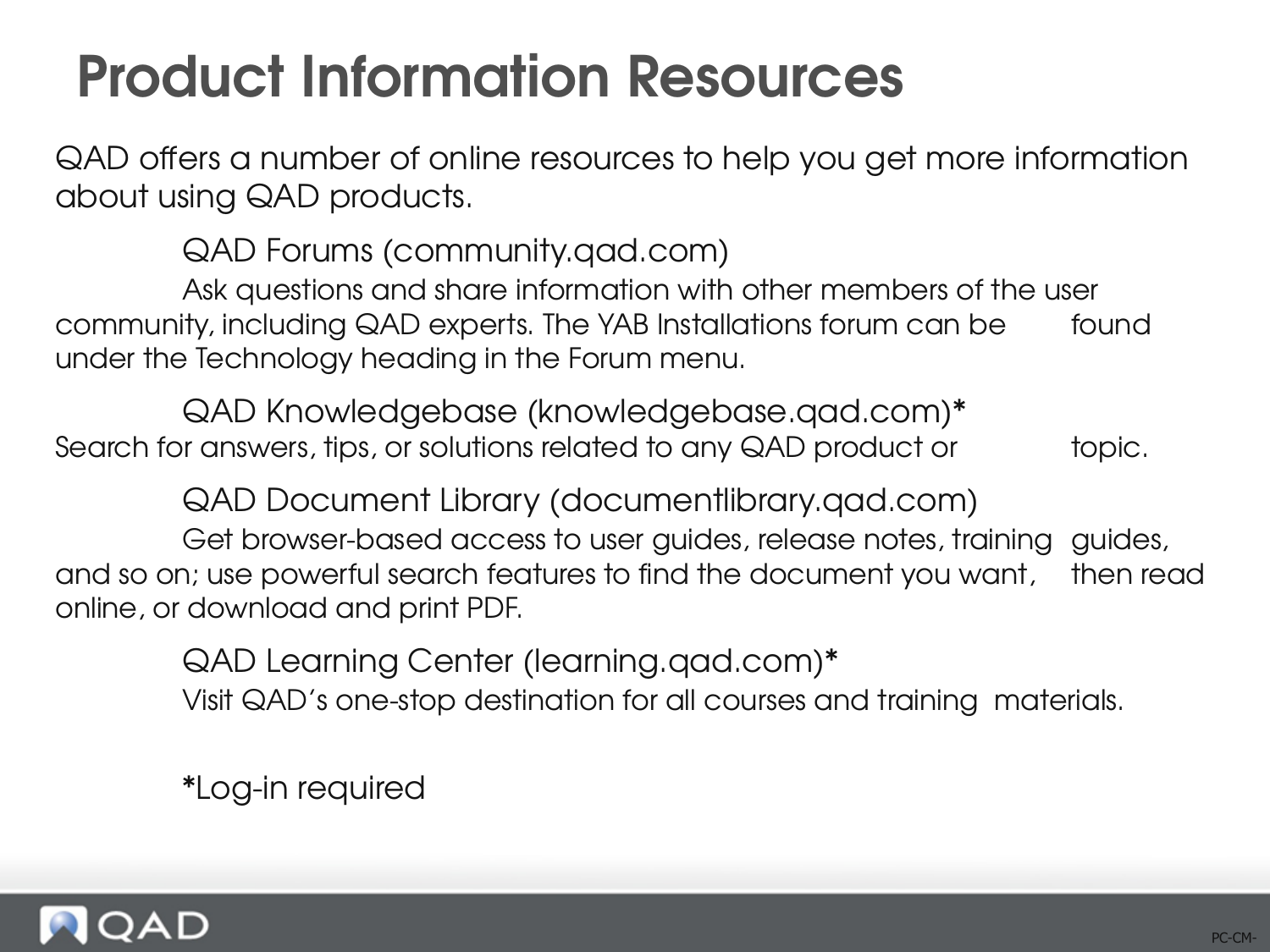

# Product Information Resources
QAD offers a number of online resources to help you get more information about using QAD products.

	QAD Forums (community.qad.com)
	Ask questions and share information with other members of the user 	community, including QAD experts. The YAB Installations forum can be 	found under the Technology heading in the Forum menu.

	QAD Knowledgebase (knowledgebase.qad.com)*		Search for answers, tips, or solutions related to any QAD product or 	topic.

	QAD Document Library (documentlibrary.qad.com)
	Get browser-based access to user guides, release notes, training 	guides, 	and so on; use powerful search features to find the document you want, 	then read online, or download and print PDF.

	QAD Learning Center (learning.qad.com)*
	Visit QAD’s one-stop destination for all courses and training  materials.

	*Log-in required
PC-CM-